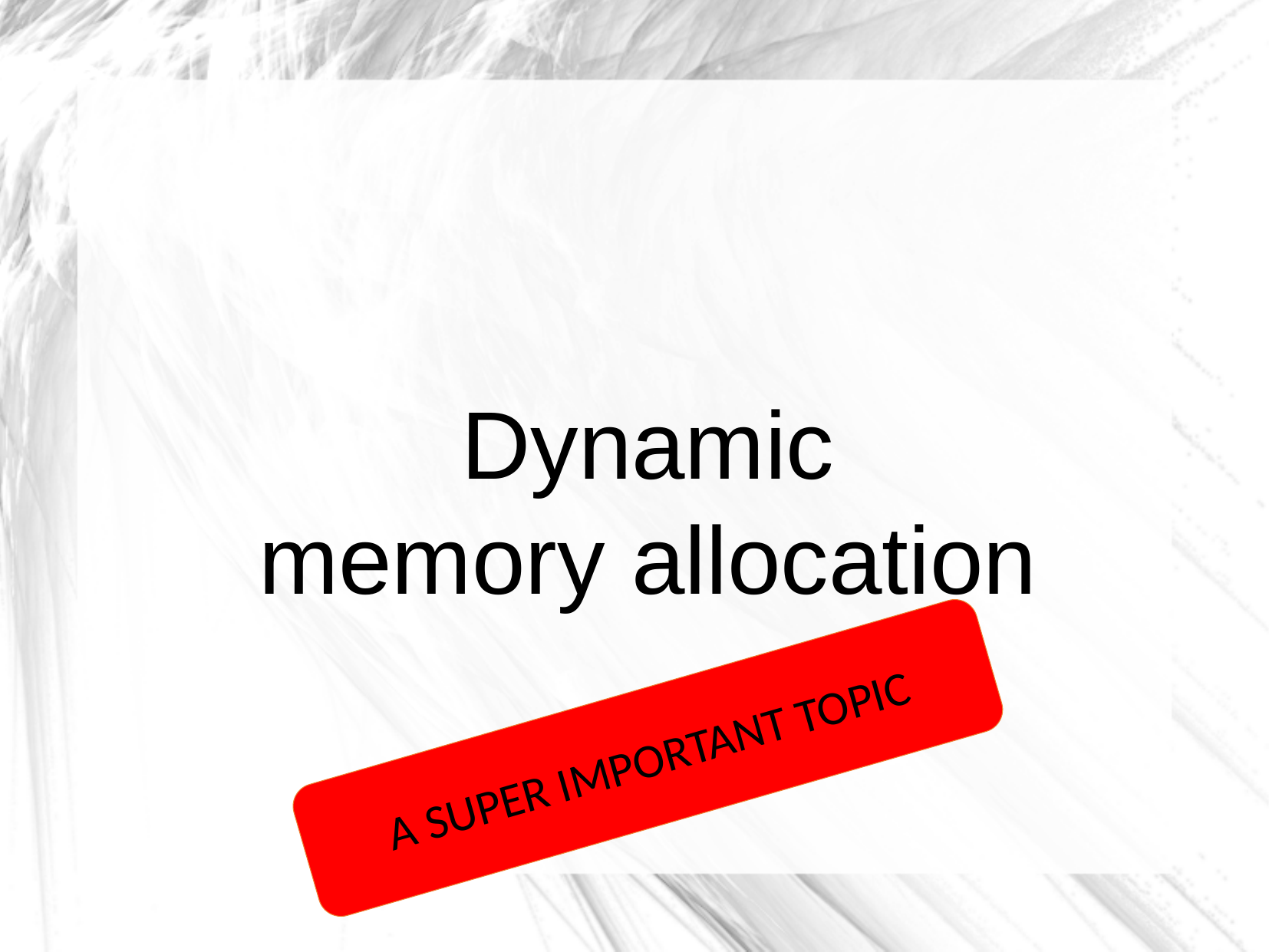

Dynamic
memory allocation
A SUPER IMPORTANT TOPIC